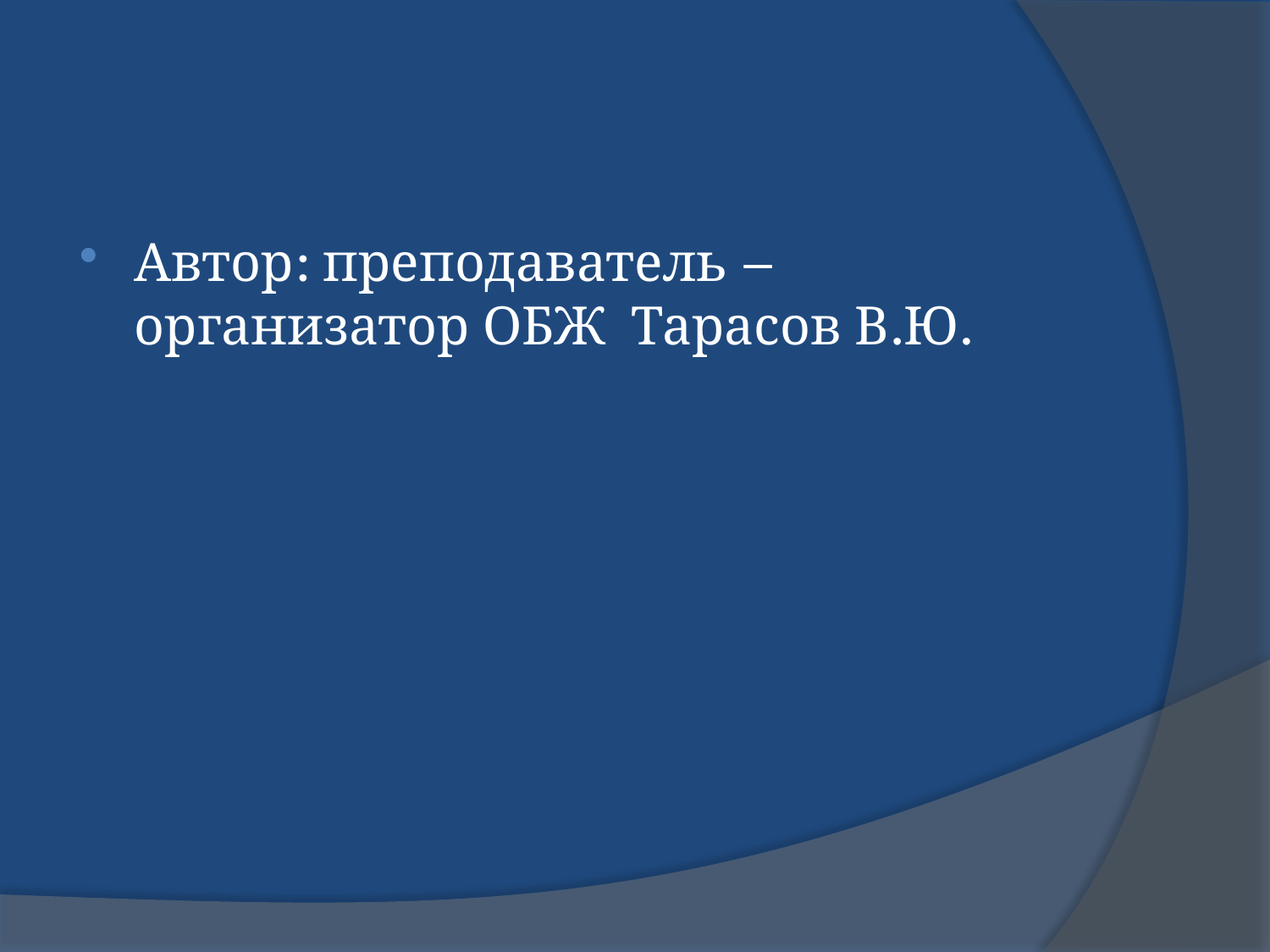

Автор: преподаватель – организатор ОБЖ  Тарасов В.Ю.